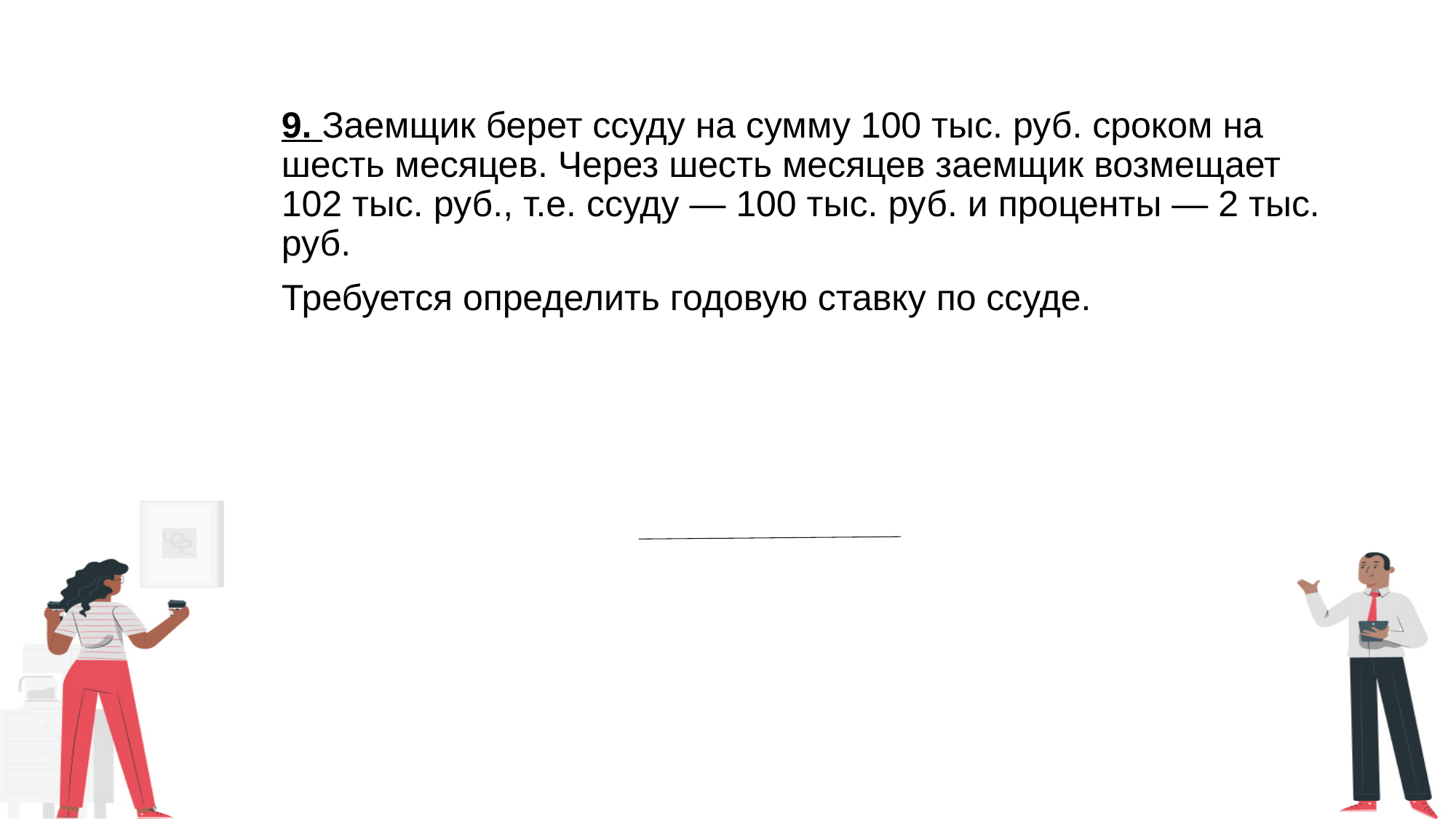

9. Заемщик берет ссуду на сумму 100 тыс. руб. сроком на шесть месяцев. Через шесть месяцев заемщик возмещает 102 тыс. руб., т.е. ссуду — 100 тыс. руб. и проценты — 2 тыс. руб.
Требуется определить годовую ставку по ссуде.